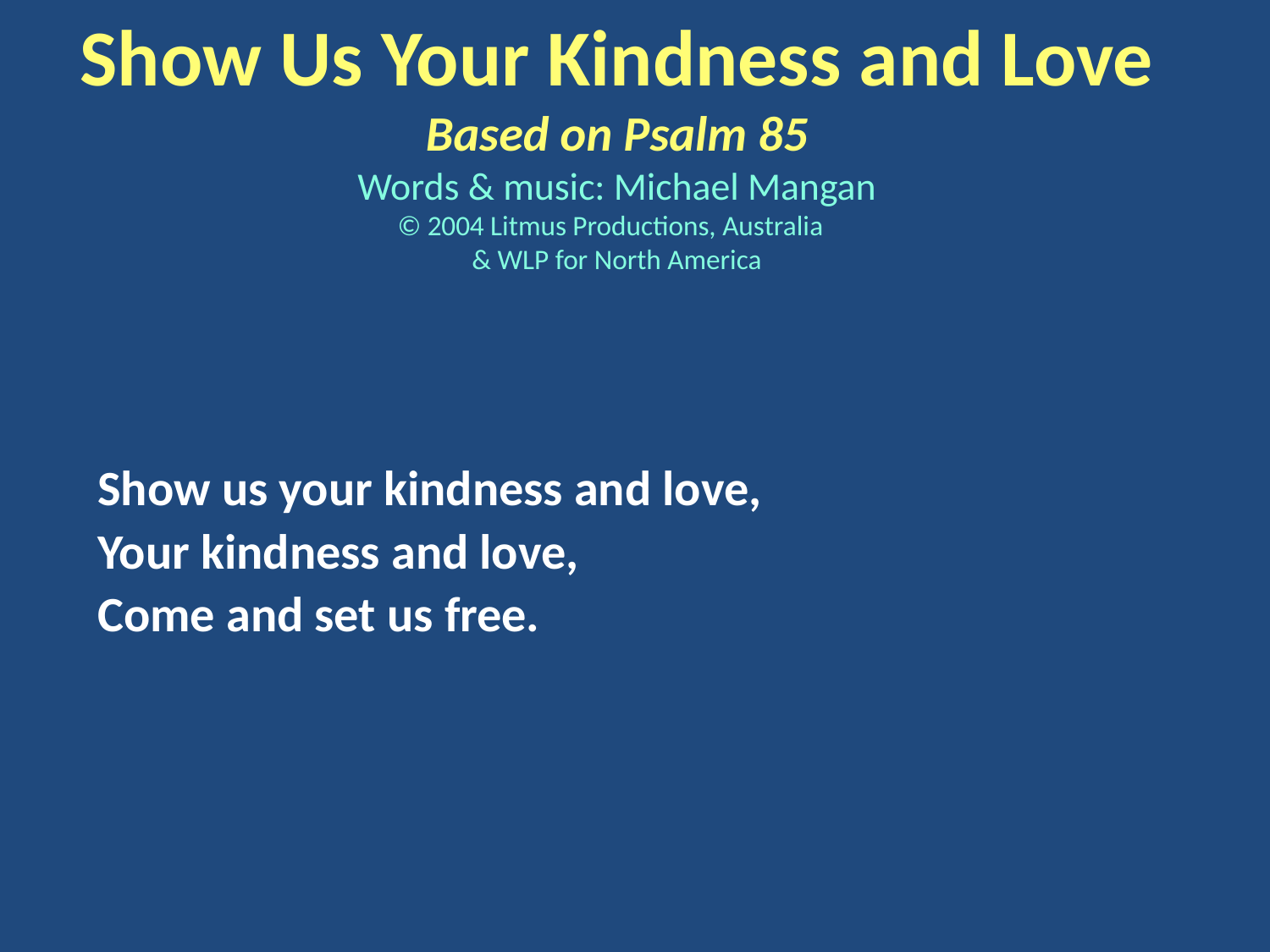

Show Us Your Kindness and Love
Based on Psalm 85
Words & music: Michael Mangan
© 2004 Litmus Productions, Australia
& WLP for North America
Show us your kindness and love,
Your kindness and love,
Come and set us free.